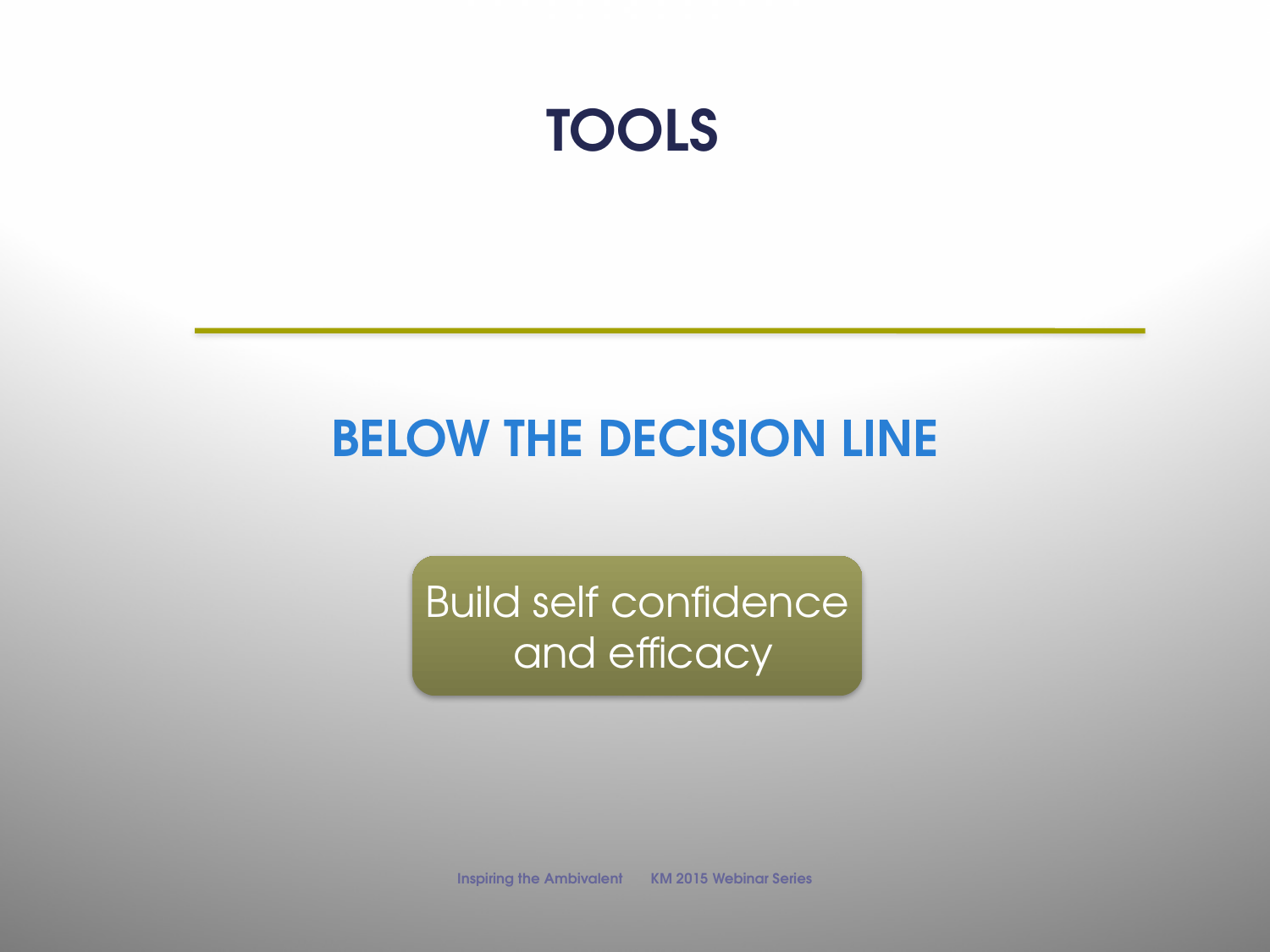

tools

# BELOW THE DECISION LINE
Build self confidence
 and efficacy
Inspiring the Ambivalent       KM 2015 Webinar Series